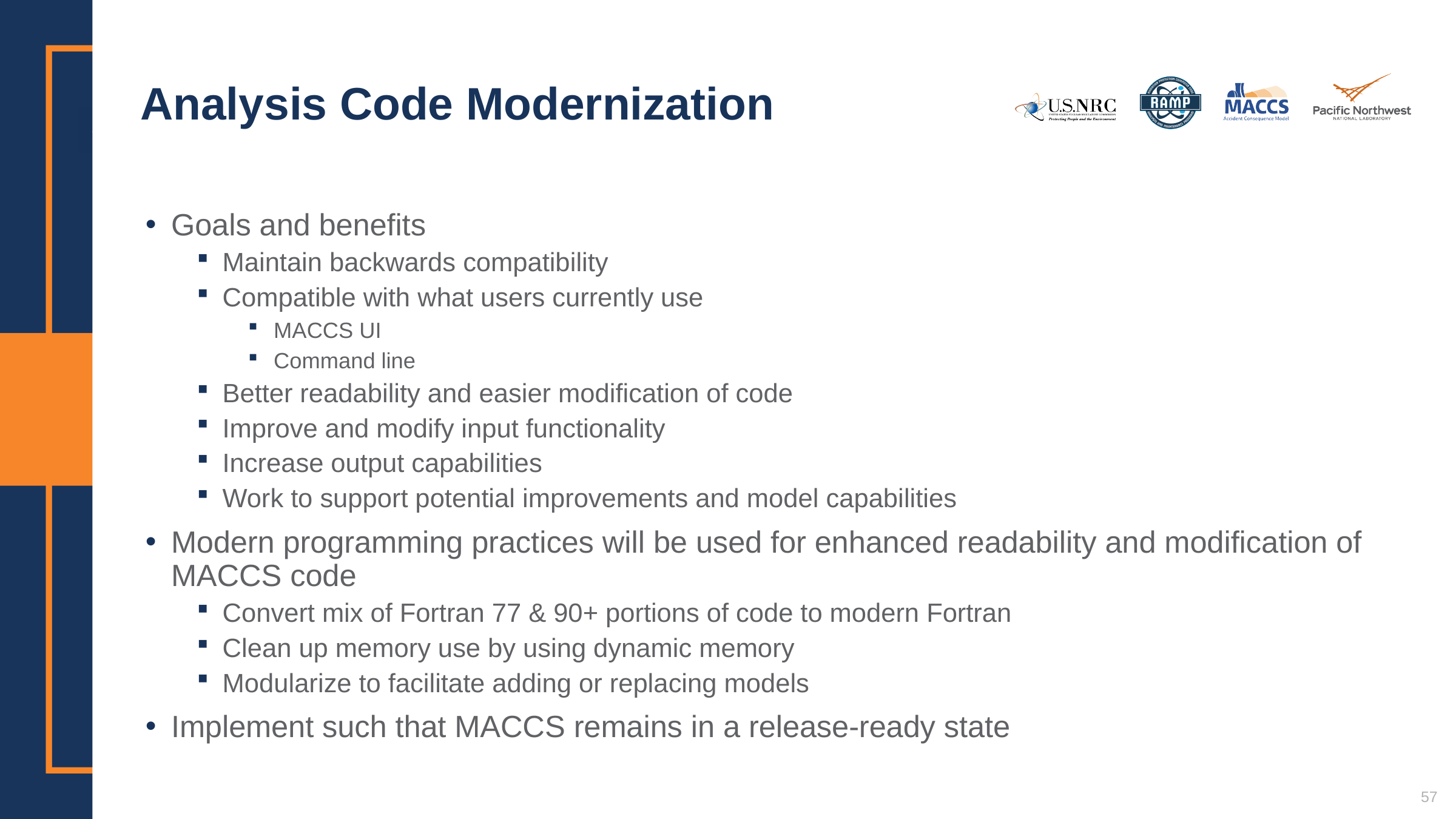

# Analysis Code Modernization
Goals and benefits
Maintain backwards compatibility
Compatible with what users currently use
MACCS UI
Command line
Better readability and easier modification of code
Improve and modify input functionality
Increase output capabilities
Work to support potential improvements and model capabilities
Modern programming practices will be used for enhanced readability and modification of MACCS code
Convert mix of Fortran 77 & 90+ portions of code to modern Fortran
Clean up memory use by using dynamic memory
Modularize to facilitate adding or replacing models
Implement such that MACCS remains in a release-ready state

57